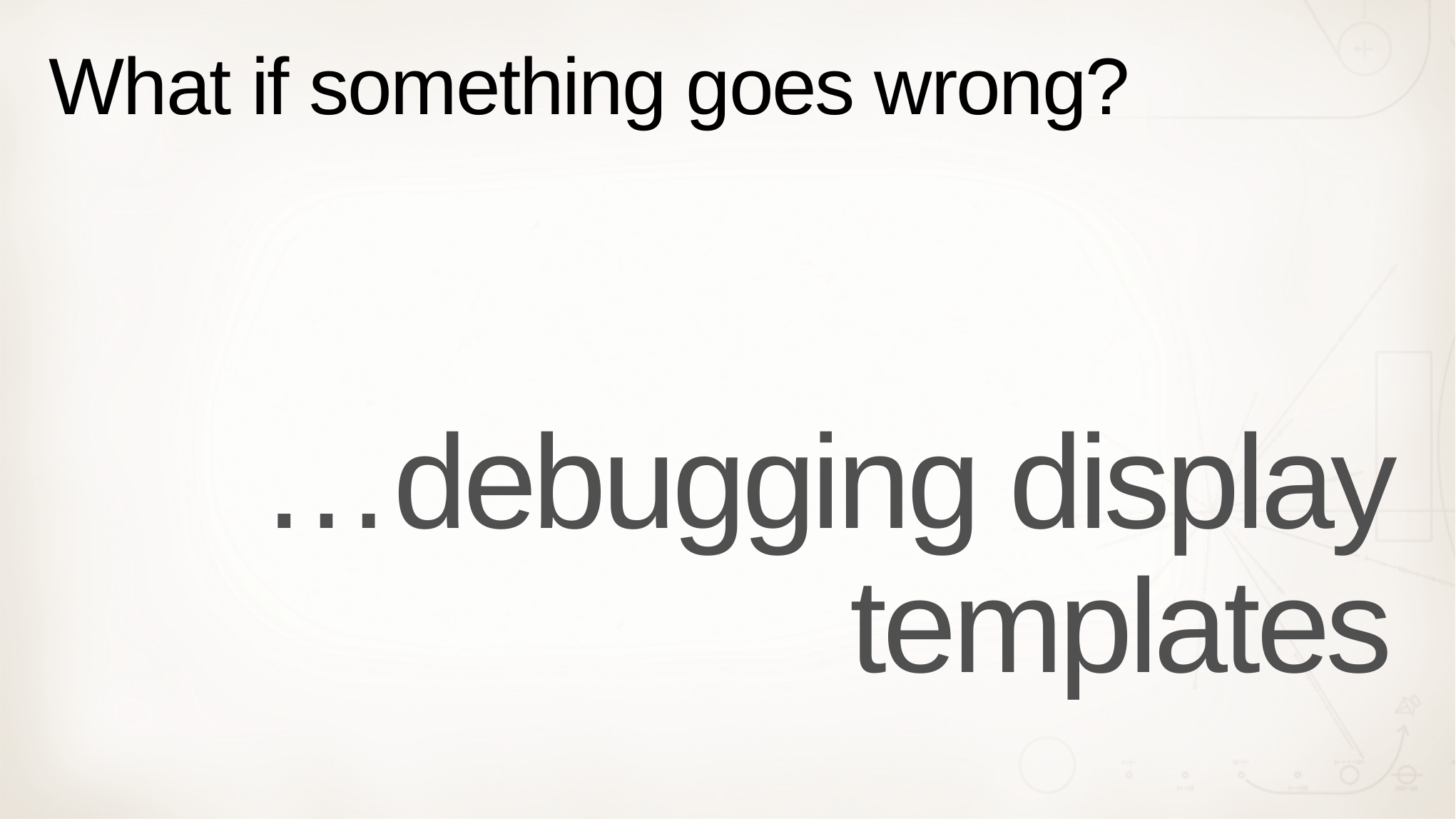

# What if something goes wrong?
…debugging display templates